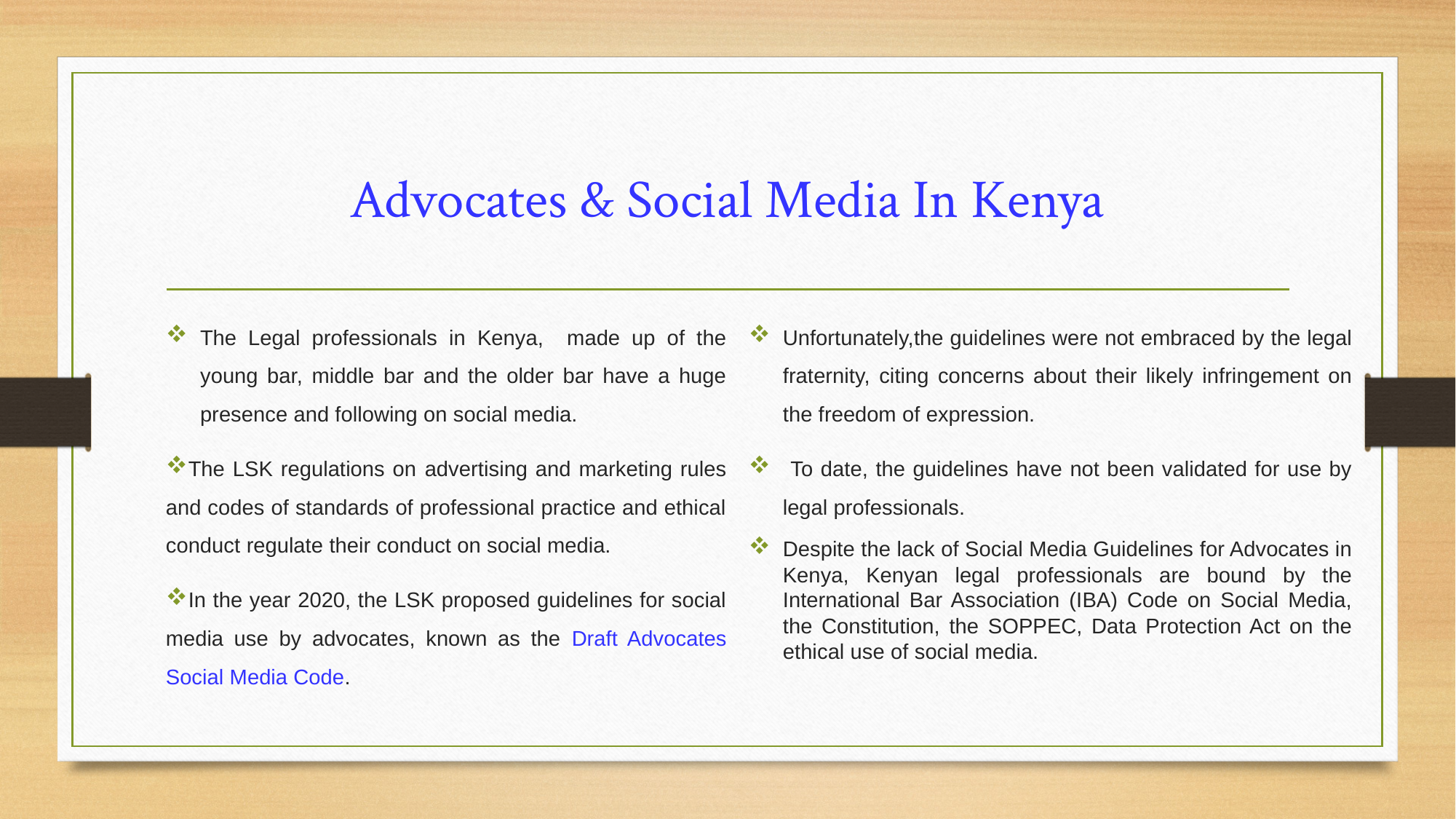

# Advocates & Social Media In Kenya
Unfortunately,the guidelines were not embraced by the legal fraternity, citing concerns about their likely infringement on the freedom of expression.
 To date, the guidelines have not been validated for use by legal professionals.
Despite the lack of Social Media Guidelines for Advocates in Kenya, Kenyan legal professionals are bound by the International Bar Association (IBA) Code on Social Media, the Constitution, the SOPPEC, Data Protection Act on the ethical use of social media.

The Legal professionals in Kenya,  made up of the young bar, middle bar and the older bar have a huge presence and following on social media.
The LSK regulations on advertising and marketing rules and codes of standards of professional practice and ethical conduct regulate their conduct on social media.
In the year 2020, the LSK proposed guidelines for social media use by advocates, known as the Draft Advocates Social Media Code.